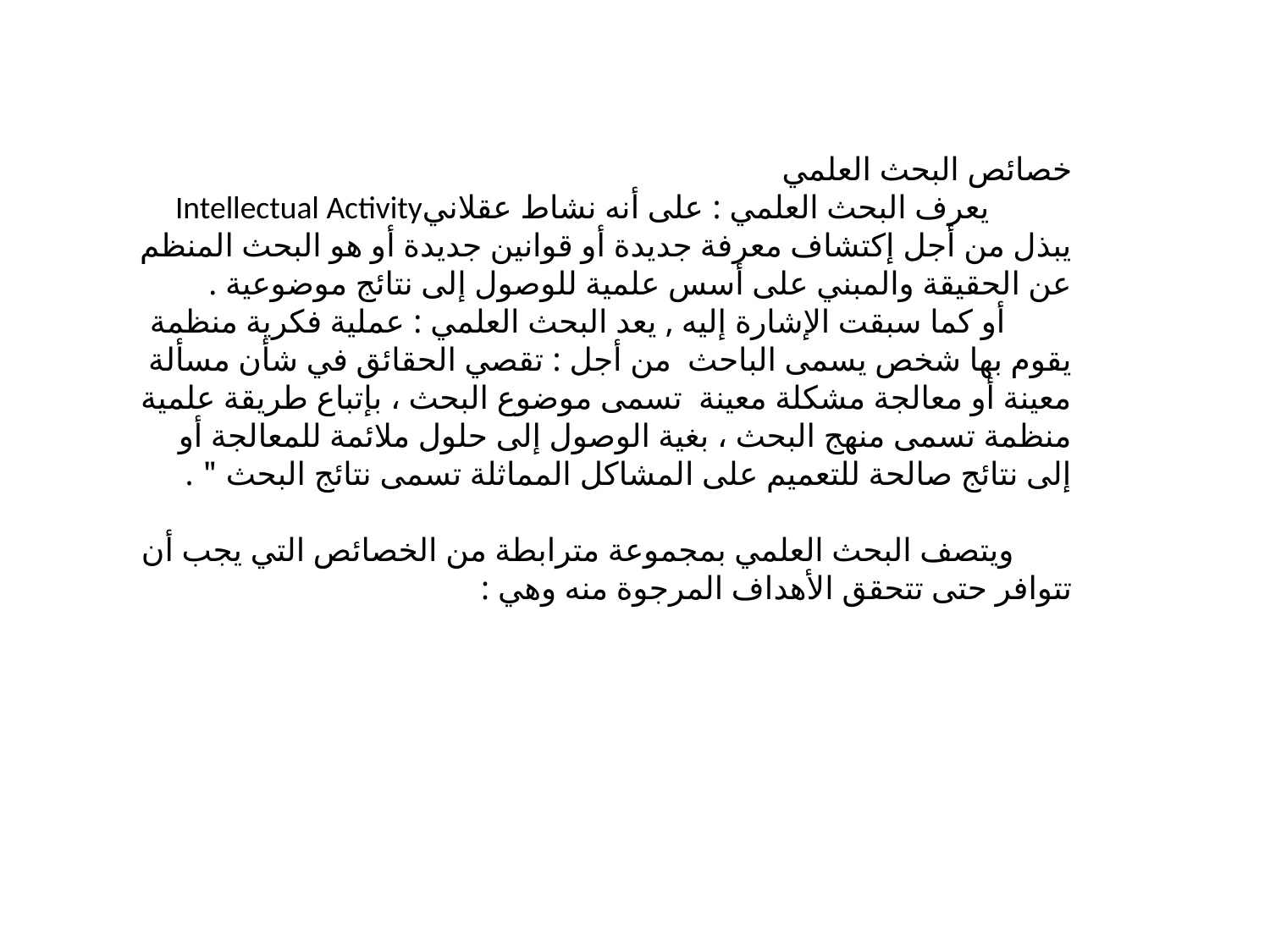

خصائص البحث العلمي
          يعرف البحث العلمي : على أنه نشاط عقلانيIntellectual Activity  يبذل من أجل إكتشاف معرفة جديدة أو قوانين جديدة أو هو البحث المنظم عن الحقيقة والمبني على أسس علمية للوصول إلى نتائج موضوعية .
        أو كما سبقت الإشارة إليه , يعد البحث العلمي : عملية فكرية منظمة يقوم بها شخص يسمى الباحث  من أجل : تقصي الحقائق في شأن مسألة معينة أو معالجة مشكلة معينة  تسمى موضوع البحث ، بإتباع طريقة علمية منظمة تسمى منهج البحث ، بغية الوصول إلى حلول ملائمة للمعالجة أو إلى نتائج صالحة للتعميم على المشاكل المماثلة تسمى نتائج البحث " .

       ويتصف البحث العلمي بمجموعة مترابطة من الخصائص التي يجب أن تتوافر حتى تتحقق الأهداف المرجوة منه وهي :